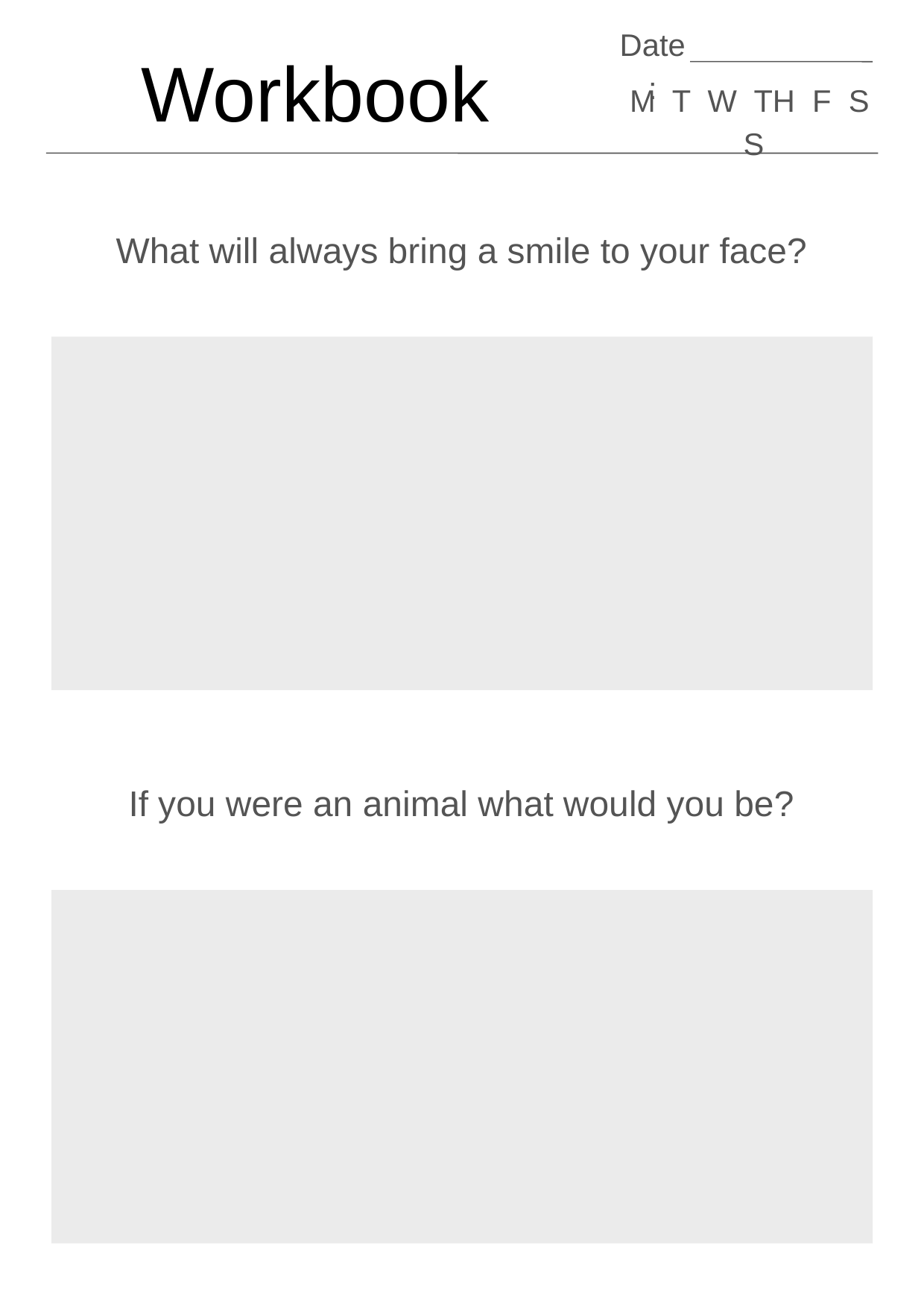

Date:
Workbook

M  T  W  TH  F  S  S

What will always bring a smile to your face?

If you were an animal what would you be?